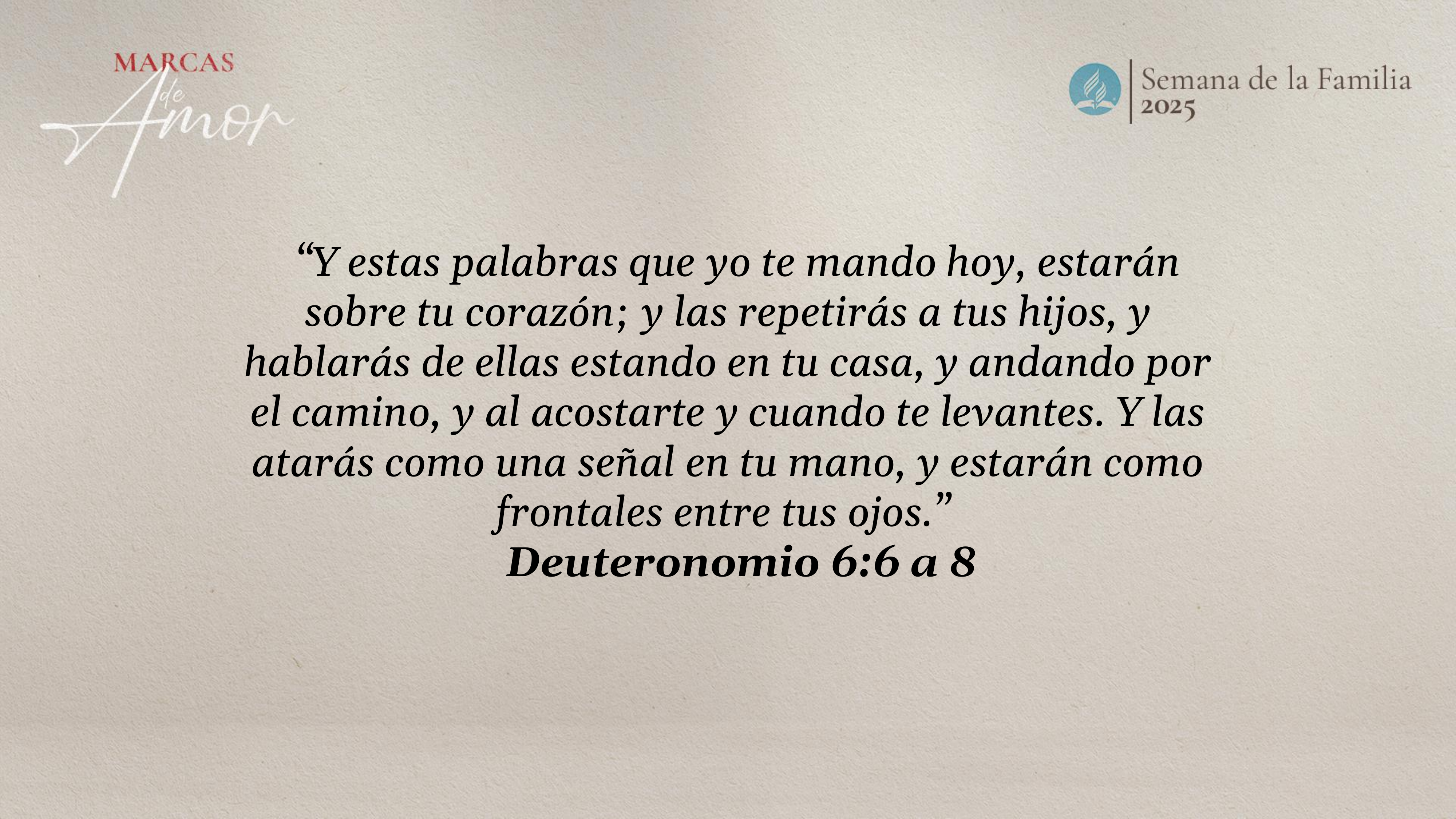

“Y estas palabras que yo te mando hoy, estarán sobre tu corazón; y las repetirás a tus hijos, y hablarás de ellas estando en tu casa, y andando por el camino, y al acostarte y cuando te levantes. Y las atarás como una señal en tu mano, y estarán como frontales entre tus ojos.”
Deuteronomio 6:6 a 8